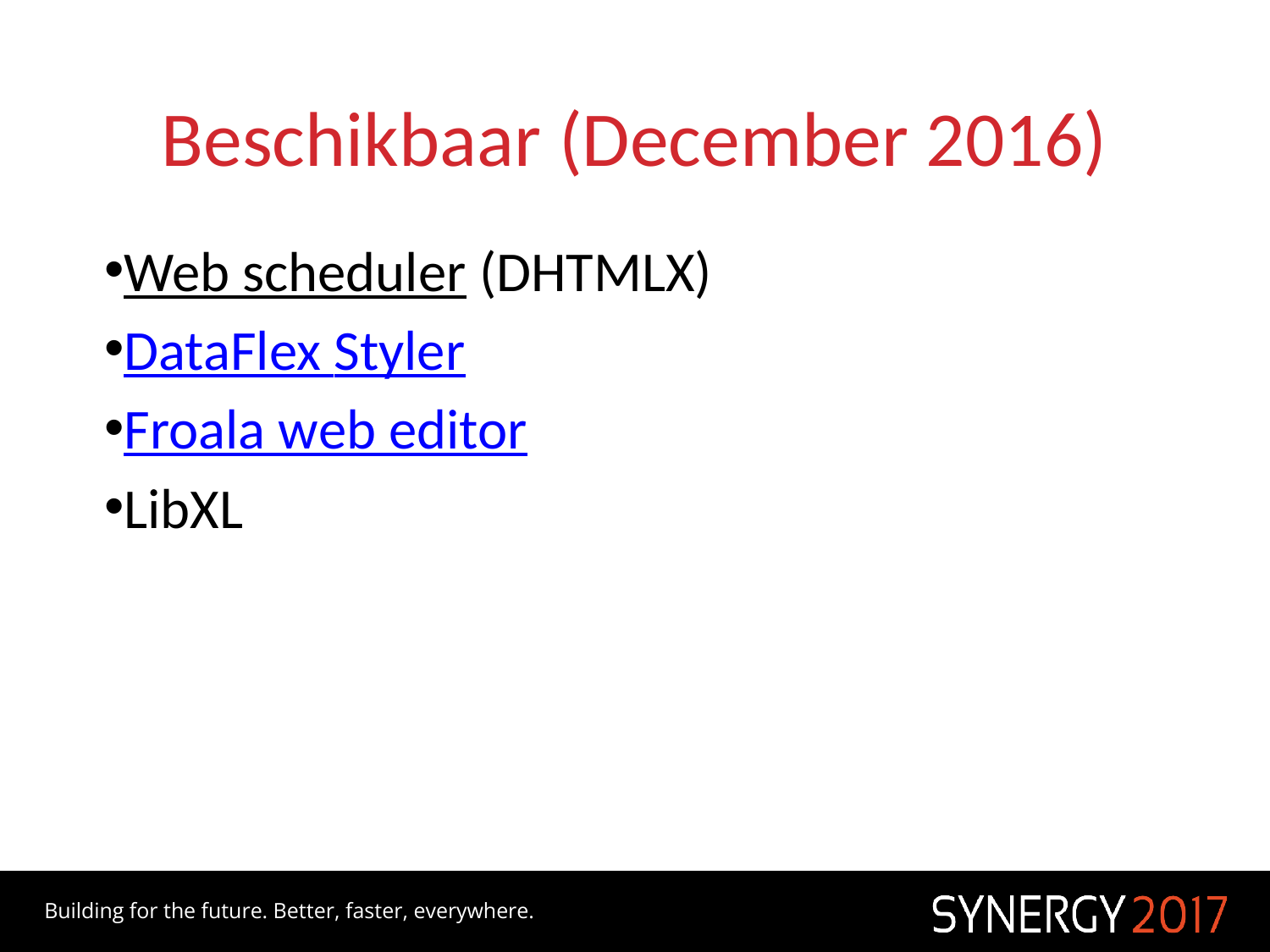

# Beschikbaar (December 2016)
Web scheduler (DHTMLX)
DataFlex Styler
Froala web editor
LibXL